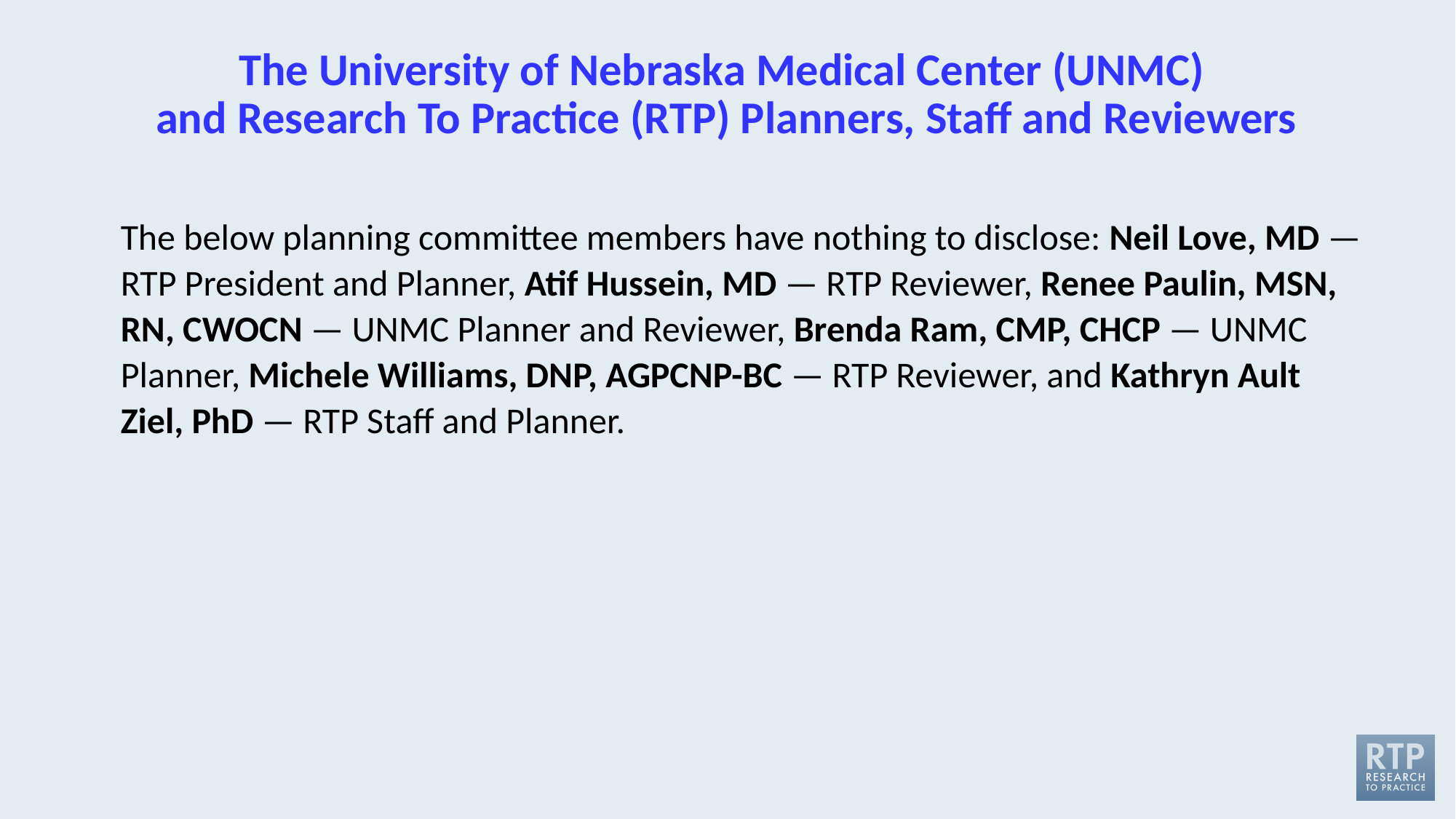

# The University of Nebraska Medical Center (UNMC) and Research To Practice (RTP) Planners, Staff and Reviewers
The below planning committee members have nothing to disclose: Neil Love, MD — RTP President and Planner, Atif Hussein, MD — RTP Reviewer, Renee Paulin, MSN, RN, CWOCN — UNMC Planner and Reviewer, Brenda Ram, CMP, CHCP — UNMC Planner, Michele Williams, DNP, AGPCNP-BC — RTP Reviewer, and Kathryn Ault Ziel, PhD — RTP Staff and Planner.